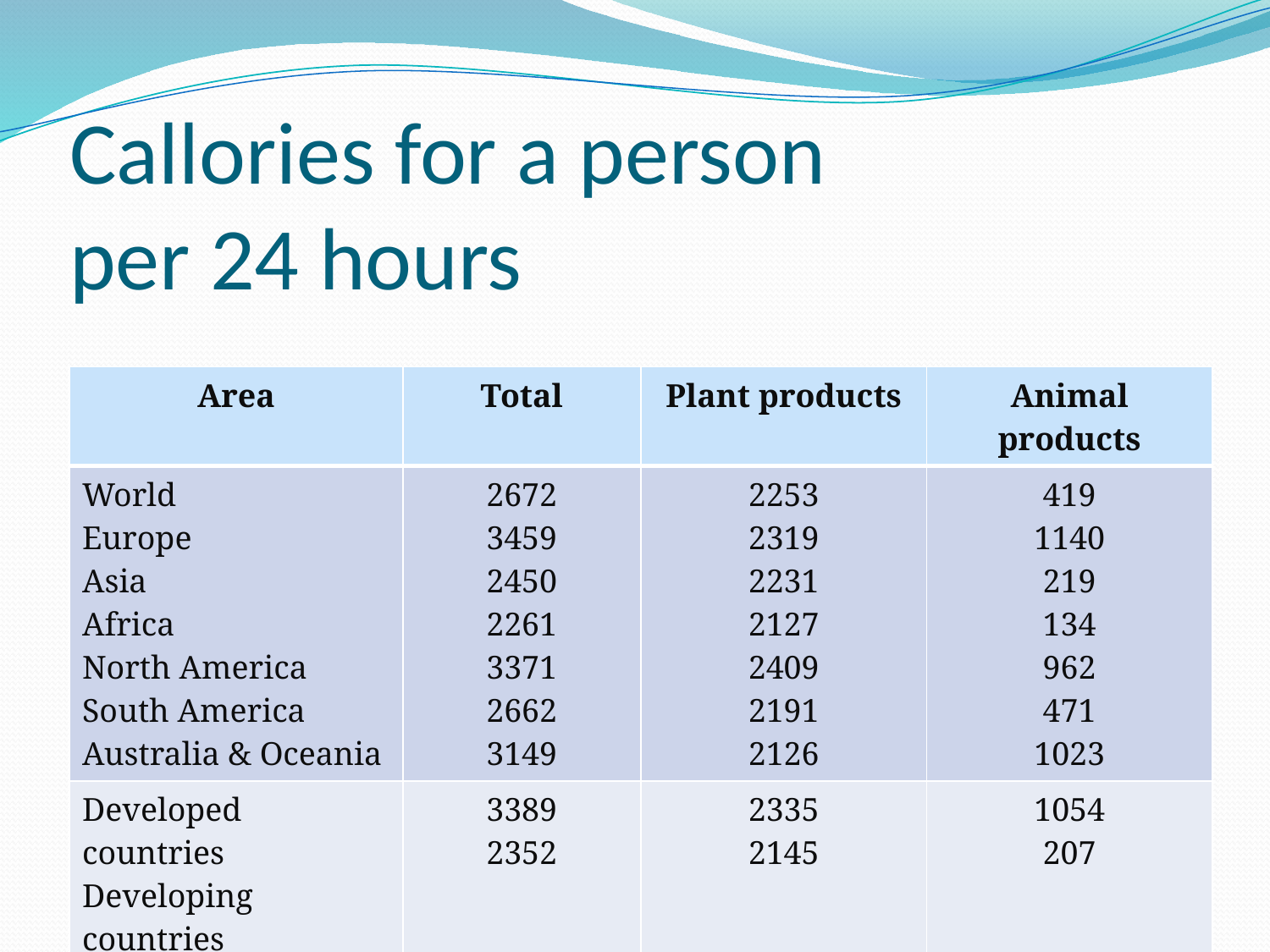

# Callories for a person per 24 hours
| Area | Total | Plant products | Animal products |
| --- | --- | --- | --- |
| World Europe Asia Africa North America South America Australia & Oceania | 2672 3459 2450 2261 3371 2662 3149 | 2253 2319 2231 2127 2409 2191 2126 | 419 1140 219 134 962 471 1023 |
| Developed countries Developing countries | 3389 2352 | 2335 2145 | 1054 207 |